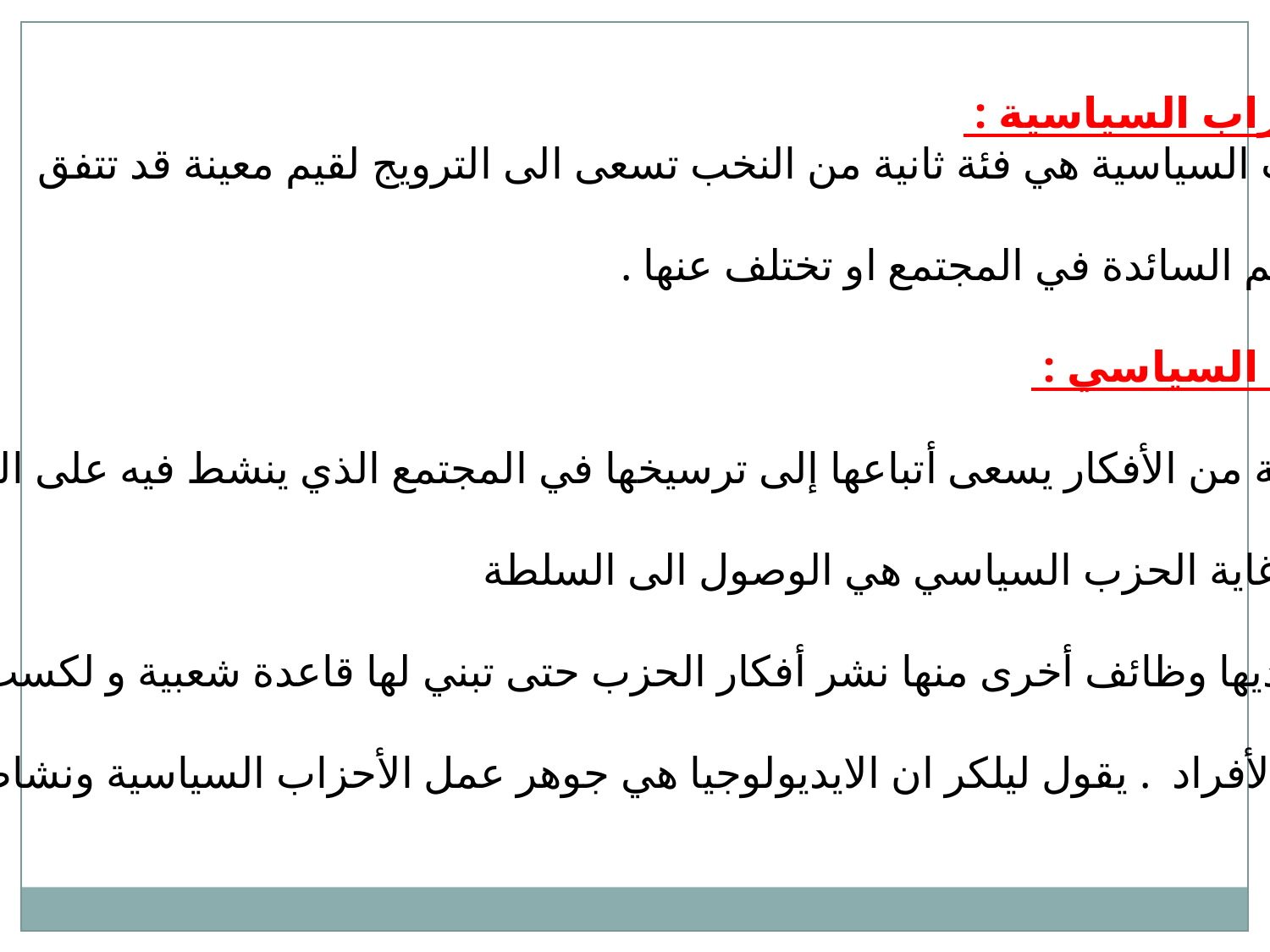

2- الاحزاب السياسية :
الأحزاب السياسية هي فئة ثانية من النخب تسعى الى الترويج لقيم معينة قد تتفق

 مع القيم السائدة في المجتمع او تختلف عنها .

الحزب السياسي :

مجموعة من الأفكار يسعى أتباعها إلى ترسيخها في المجتمع الذي ينشط فيه على الرغم

من ان غاية الحزب السياسي هي الوصول الى السلطة

ولكن لديها وظائف أخرى منها نشر أفكار الحزب حتى تبني لها قاعدة شعبية و لكسب

 انتماء الأفراد  . يقول ليلكر ان الايديولوجيا هي جوهر عمل الأحزاب السياسية ونشاطها